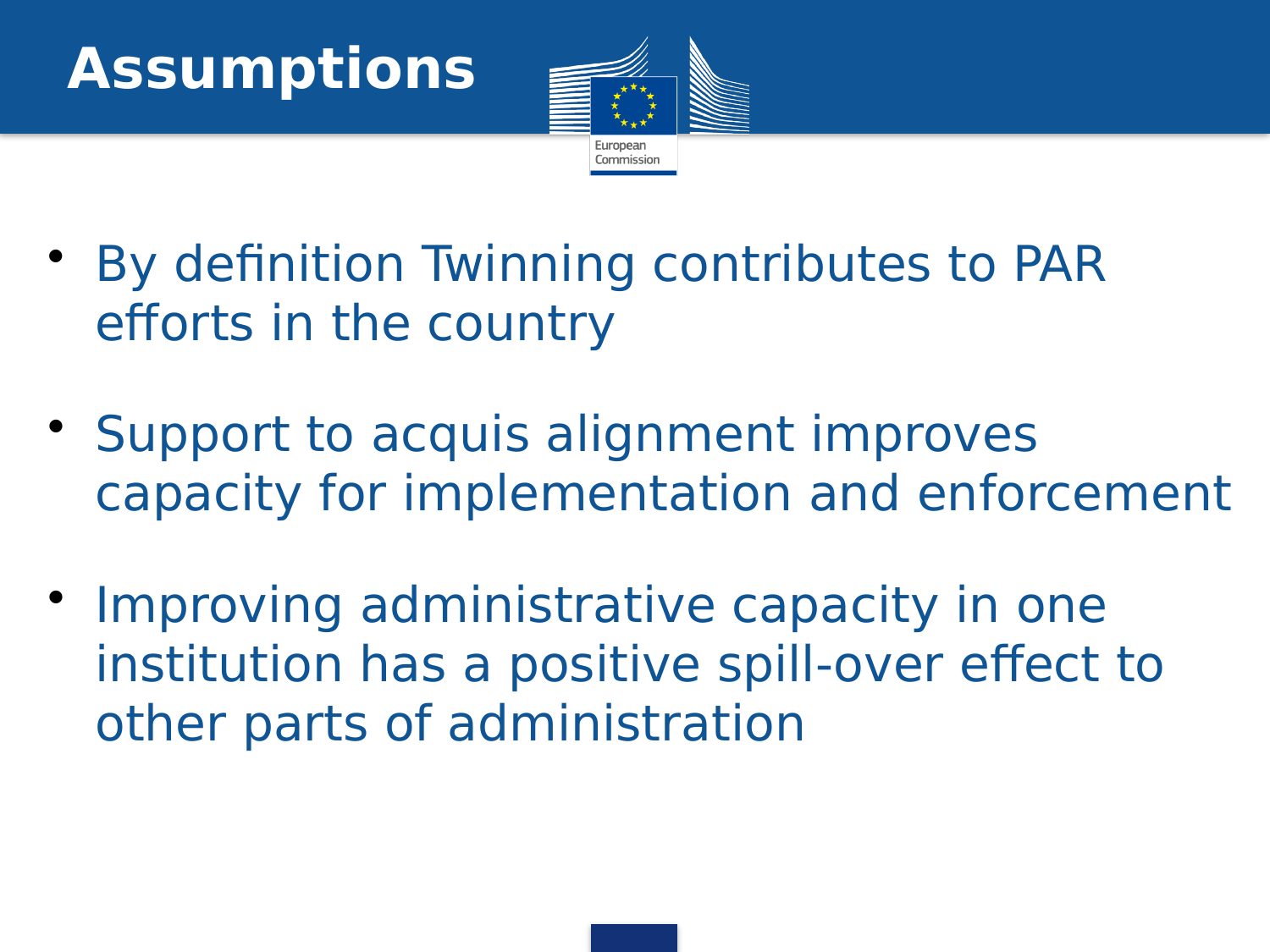

# Assumptions
By definition Twinning contributes to PAR efforts in the country
Support to acquis alignment improves capacity for implementation and enforcement
Improving administrative capacity in one institution has a positive spill-over effect to other parts of administration